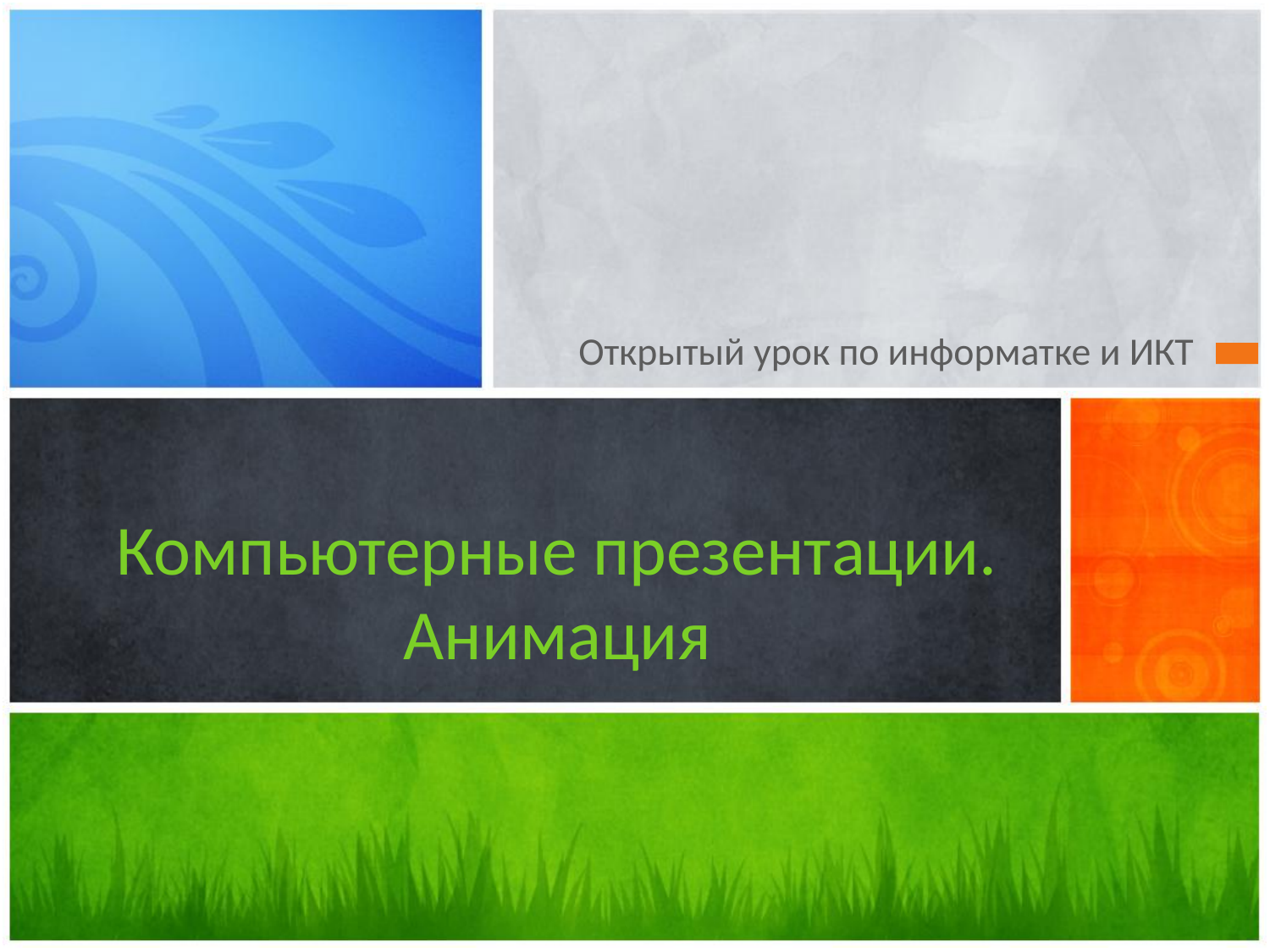

Открытый урок по информатке и ИКТ
# Компьютерные презентации. Анимация